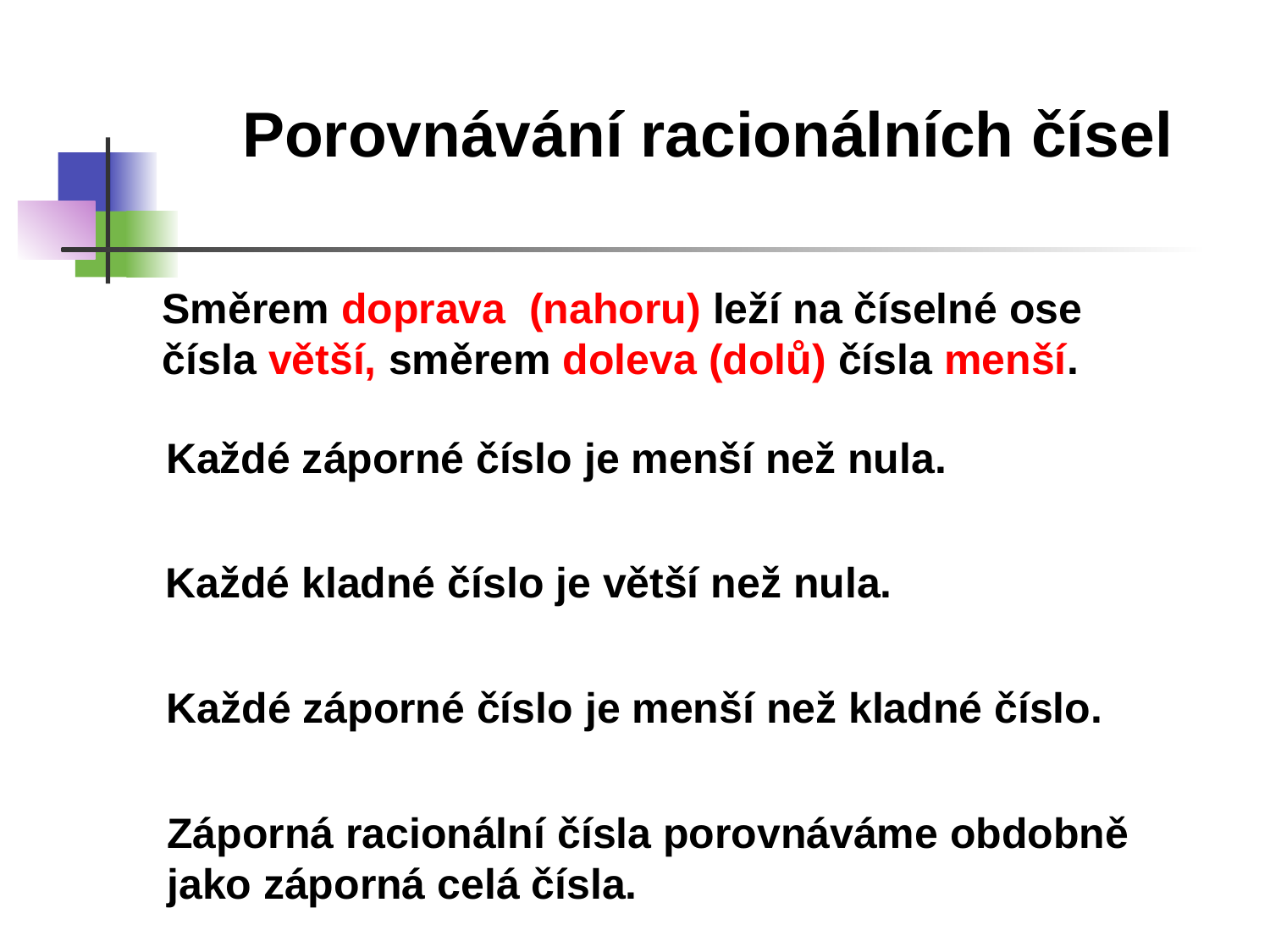

Porovnávání racionálních čísel
Směrem doprava  (nahoru) leží na číselné ose čísla větší, směrem doleva (dolů) čísla menší.
Každé záporné číslo je menší než nula.
Každé kladné číslo je větší než nula.
Každé záporné číslo je menší než kladné číslo.
Záporná racionální čísla porovnáváme obdobně
jako záporná celá čísla.